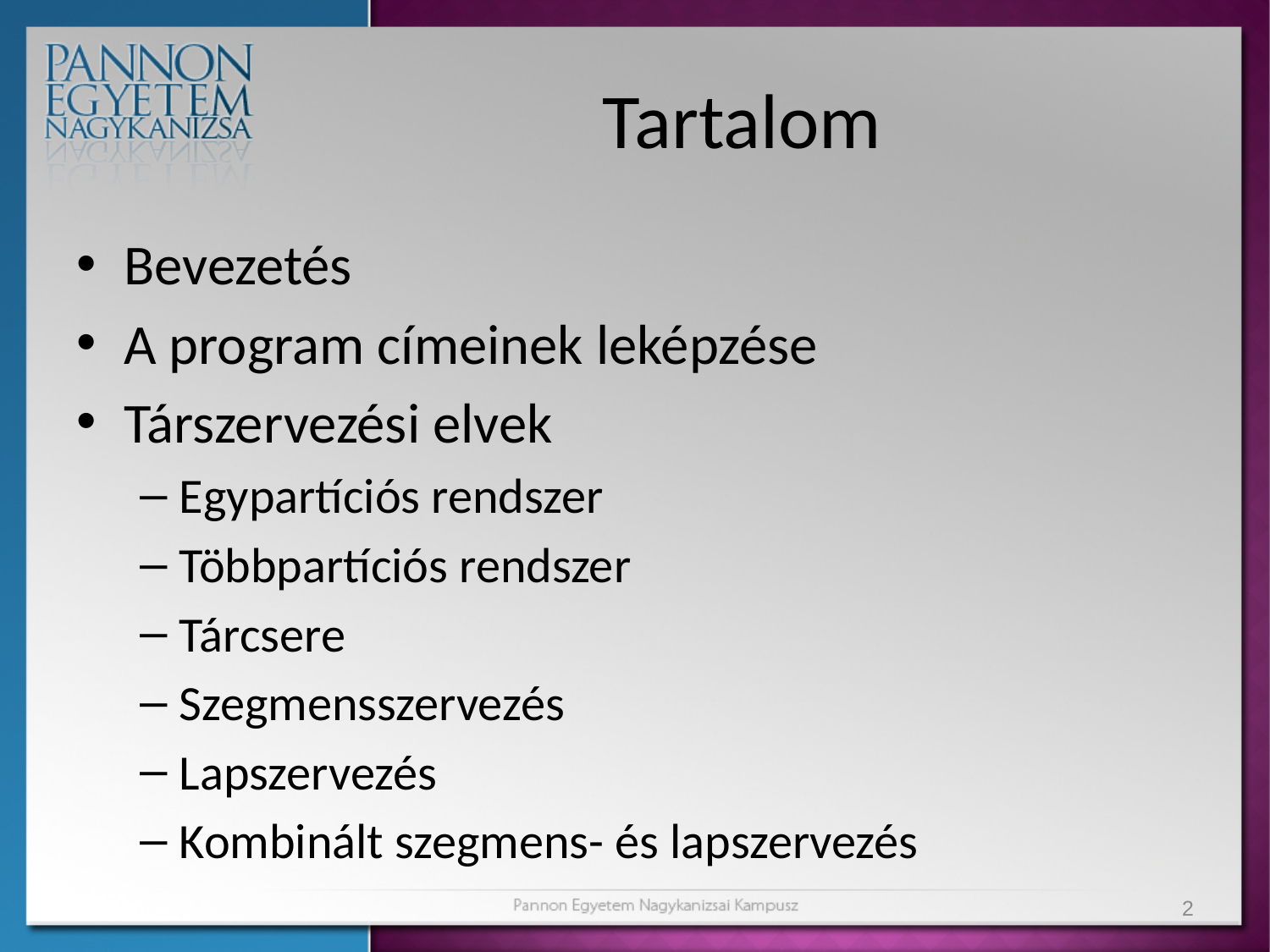

# Tartalom
Bevezetés
A program címeinek leképzése
Társzervezési elvek
Egypartíciós rendszer
Többpartíciós rendszer
Tárcsere
Szegmensszervezés
Lapszervezés
Kombinált szegmens- és lapszervezés
2